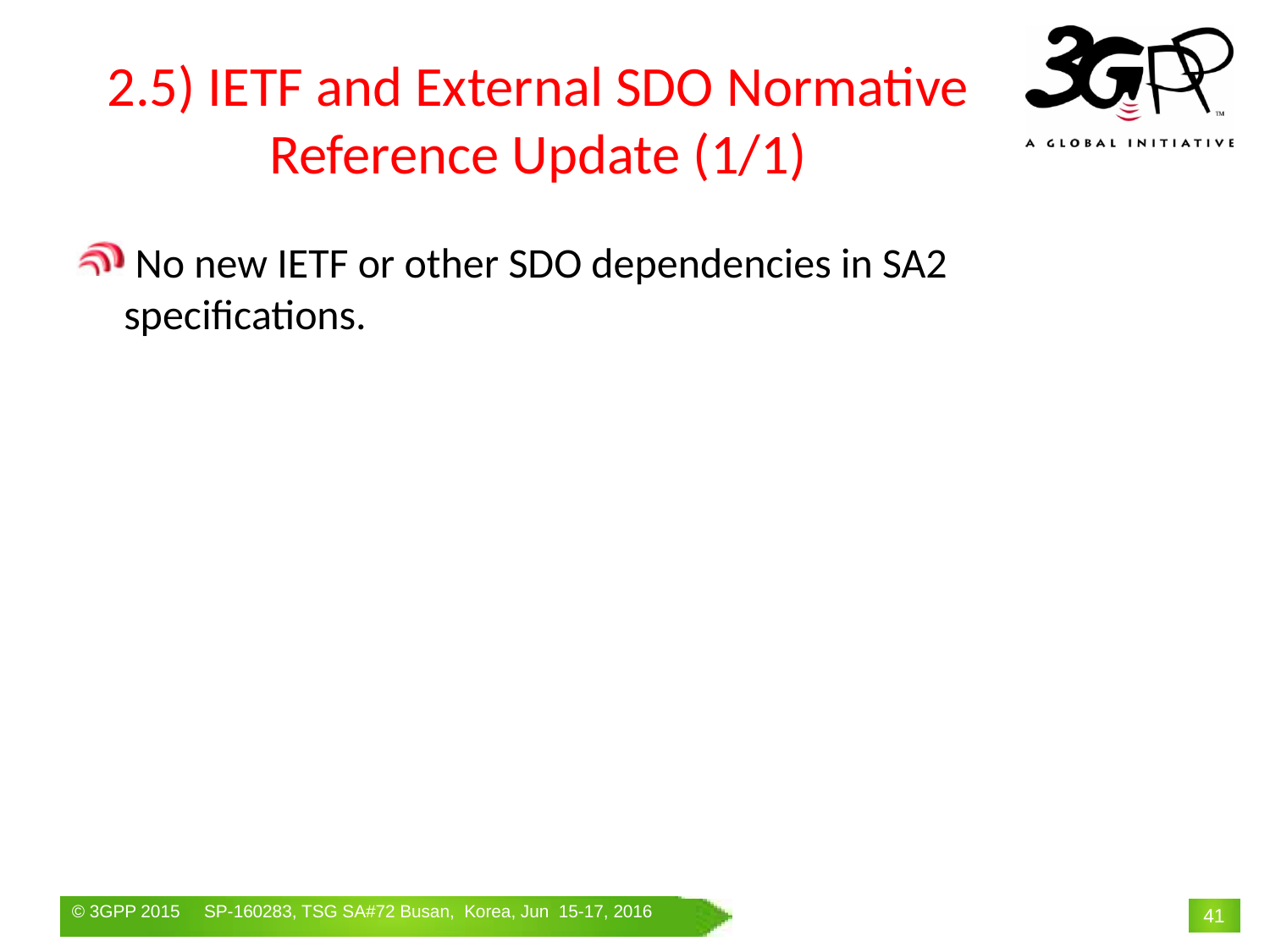

# 2.5) IETF and External SDO Normative Reference Update (1/1)
 No new IETF or other SDO dependencies in SA2 specifications.